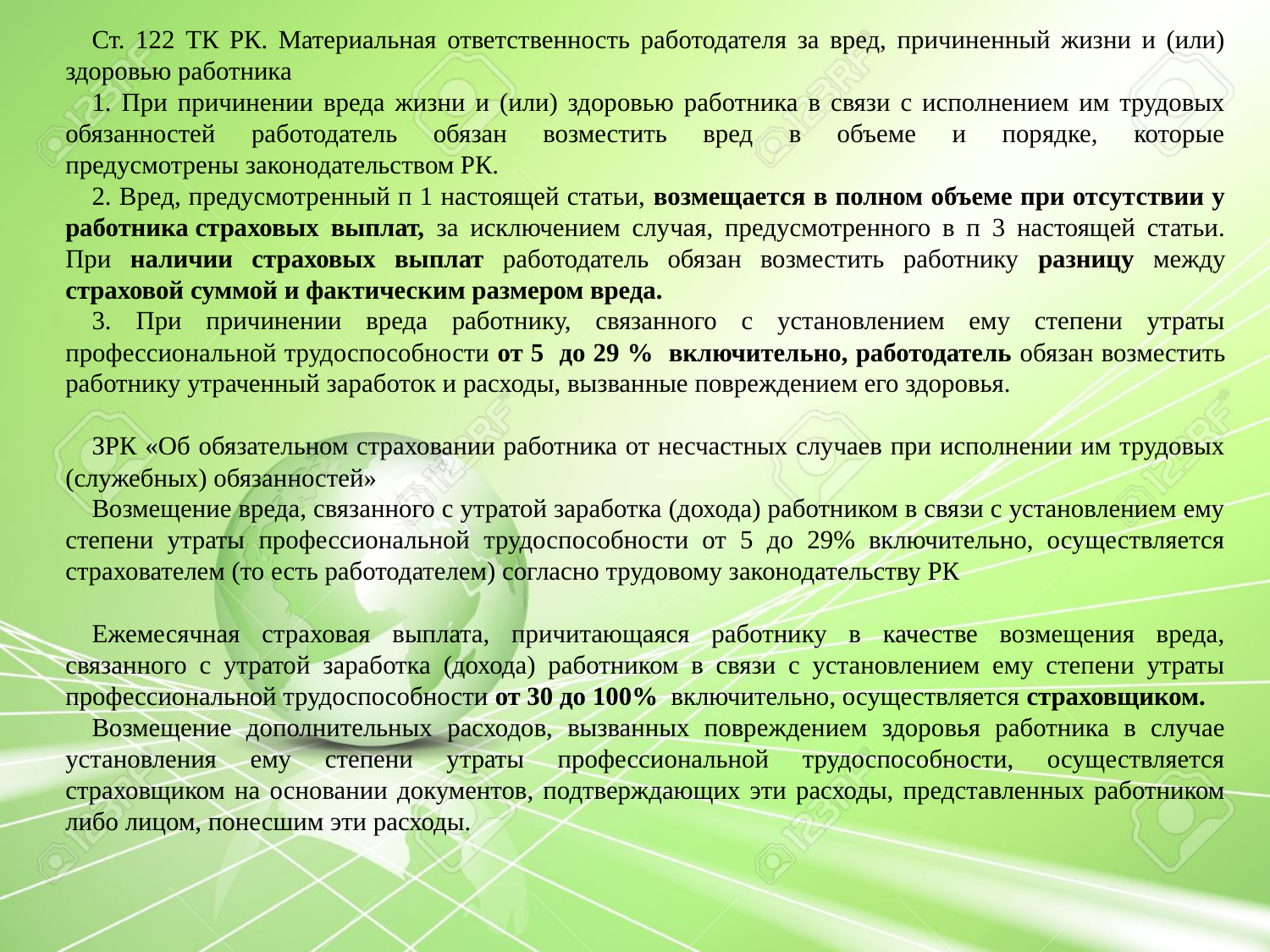

Ст. 122 ТК РК. Материальная ответственность работодателя за вред, причиненный жизни и (или) здоровью работника
1. При причинении вреда жизни и (или) здоровью работника в связи с исполнением им трудовых обязанностей работодатель обязан возместить вред в объеме и порядке, которые предусмотрены законодательством РК.
2. Вред, предусмотренный п 1 настоящей статьи, возмещается в полном объеме при отсутствии у работника страховых выплат, за исключением случая, предусмотренного в п 3 настоящей статьи. При наличии страховых выплат работодатель обязан возместить работнику разницу между страховой суммой и фактическим размером вреда.
3. При причинении вреда работнику, связанного с установлением ему степени утраты профессиональной трудоспособности от 5  до 29 %  включительно, работодатель обязан возместить работнику утраченный заработок и расходы, вызванные повреждением его здоровья.

ЗРК «Об обязательном страховании работника от несчастных случаев при исполнении им трудовых (служебных) обязанностей»
Возмещение вреда, связанного с утратой заработка (дохода) работником в связи с установлением ему степени утраты профессиональной трудоспособности от 5 до 29% включительно, осуществляется страхователем (то есть работодателем) согласно трудовому законодательству РК

Ежемесячная страховая выплата, причитающаяся работнику в качестве возмещения вреда, связанного с утратой заработка (дохода) работником в связи с установлением ему степени утраты профессиональной трудоспособности от 30 до 100%  включительно, осуществляется страховщиком.
Возмещение дополнительных расходов, вызванных повреждением здоровья работника в случае установления ему степени утраты профессиональной трудоспособности, осуществляется страховщиком на основании документов, подтверждающих эти расходы, представленных работником либо лицом, понесшим эти расходы.